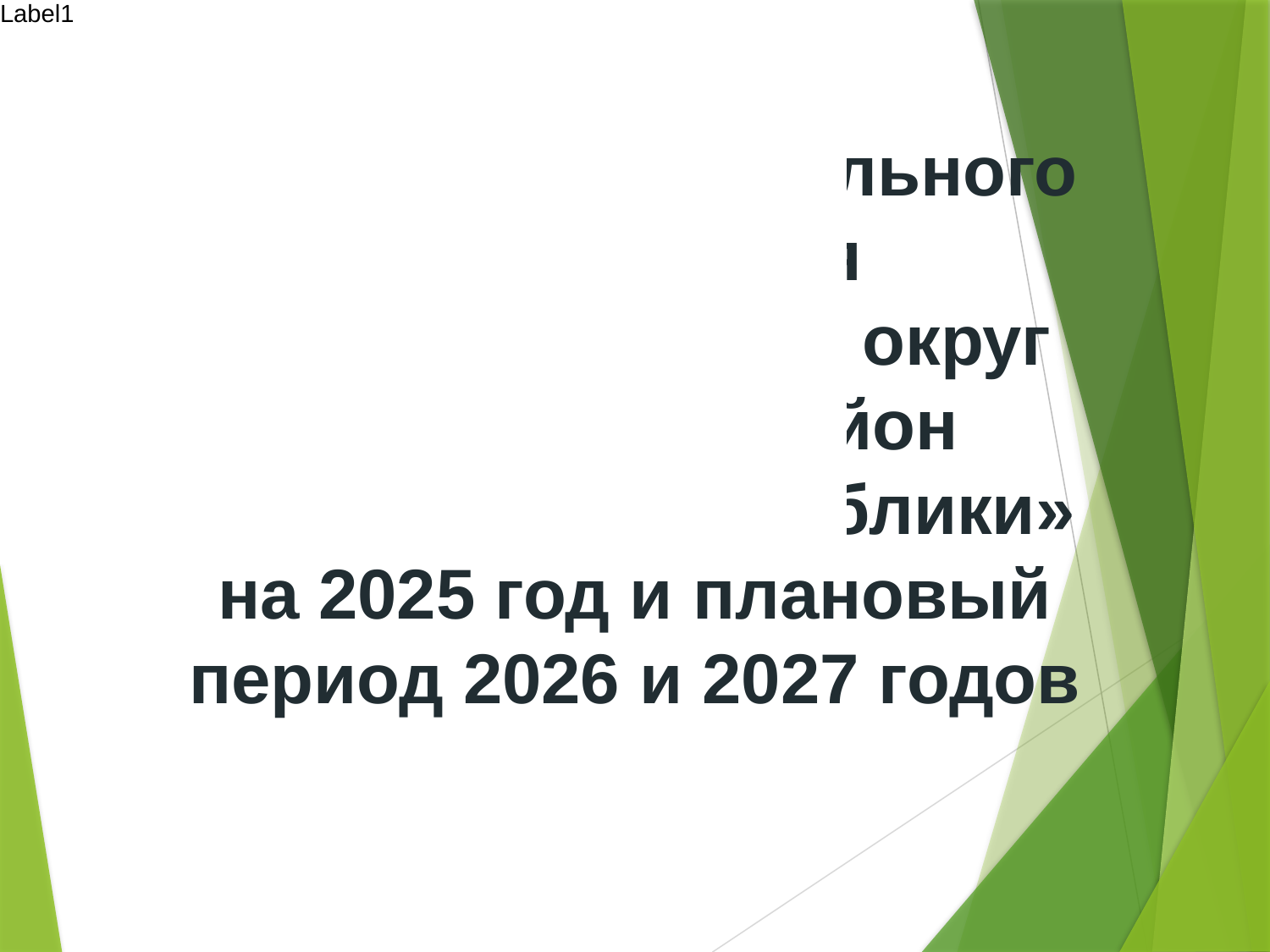

Бюджет муниципального образования «Муниципальный округ Селтинский район Удмуртской Республики» на 2025 год и плановый период 2026 и 2027 годов